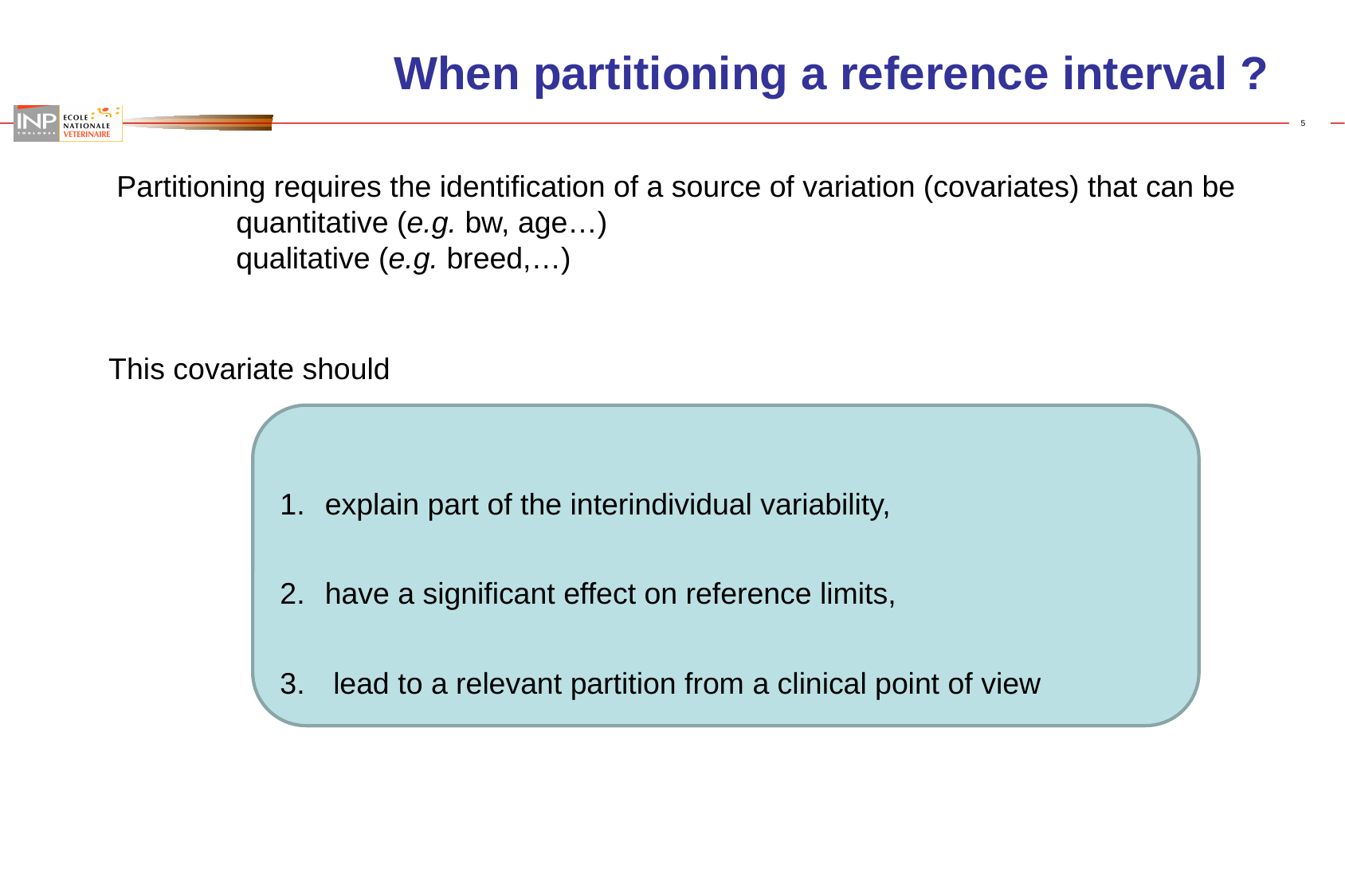

# When partitioning a reference interval ?
Partitioning requires the identification of a source of variation (covariates) that can be
	quantitative (e.g. bw, age…)
	qualitative (e.g. breed,…)
This covariate should
explain part of the interindividual variability,
have a significant effect on reference limits,
 lead to a relevant partition from a clinical point of view